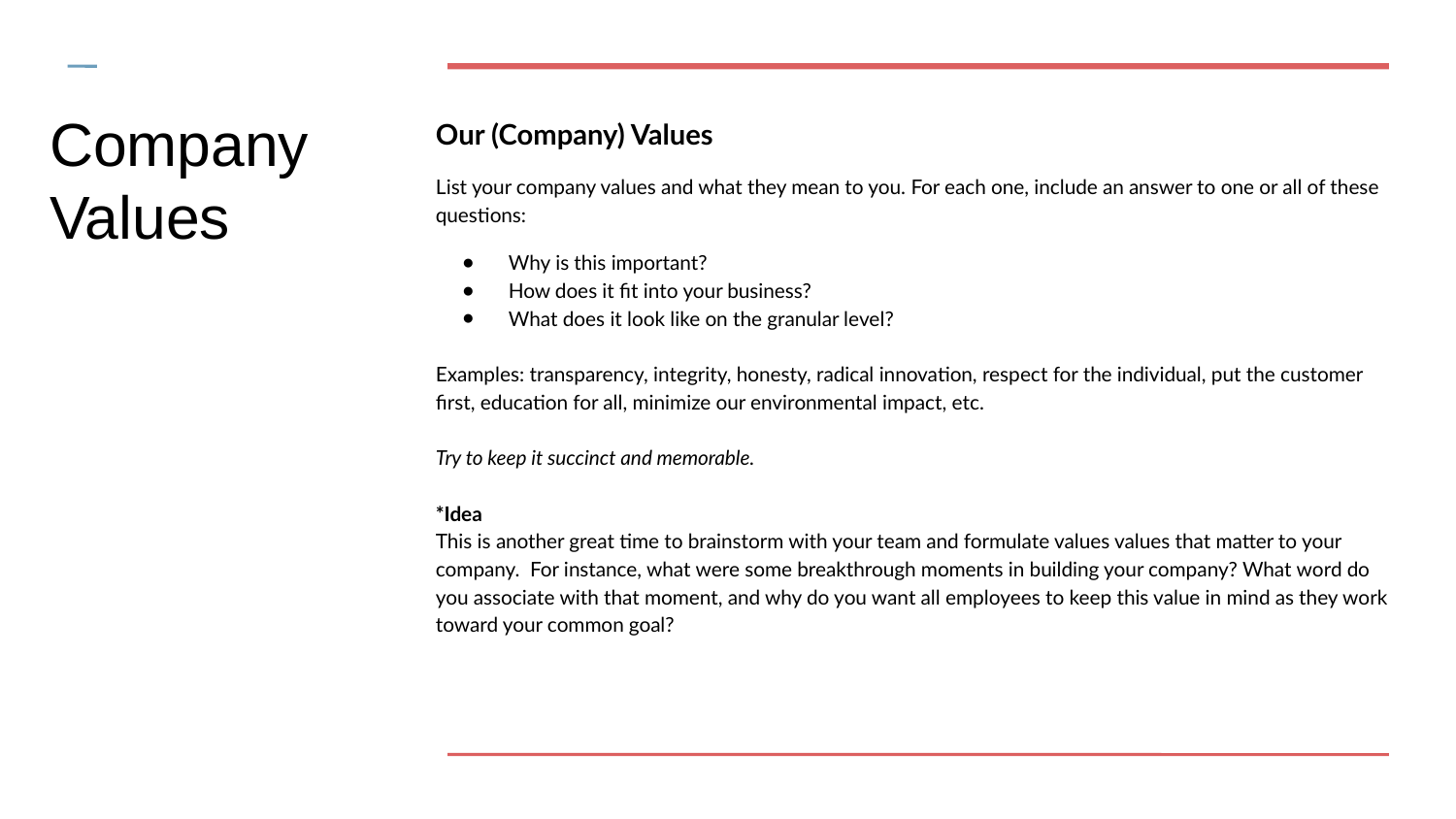

# Company Values
Our (Company) Values
List your company values and what they mean to you. For each one, include an answer to one or all of these questions:
Why is this important?
How does it fit into your business?
What does it look like on the granular level?

Examples: transparency, integrity, honesty, radical innovation, respect for the individual, put the customer first, education for all, minimize our environmental impact, etc.

Try to keep it succinct and memorable.

*Idea
This is another great time to brainstorm with your team and formulate values values that matter to your company.  For instance, what were some breakthrough moments in building your company? What word do you associate with that moment, and why do you want all employees to keep this value in mind as they work toward your common goal?